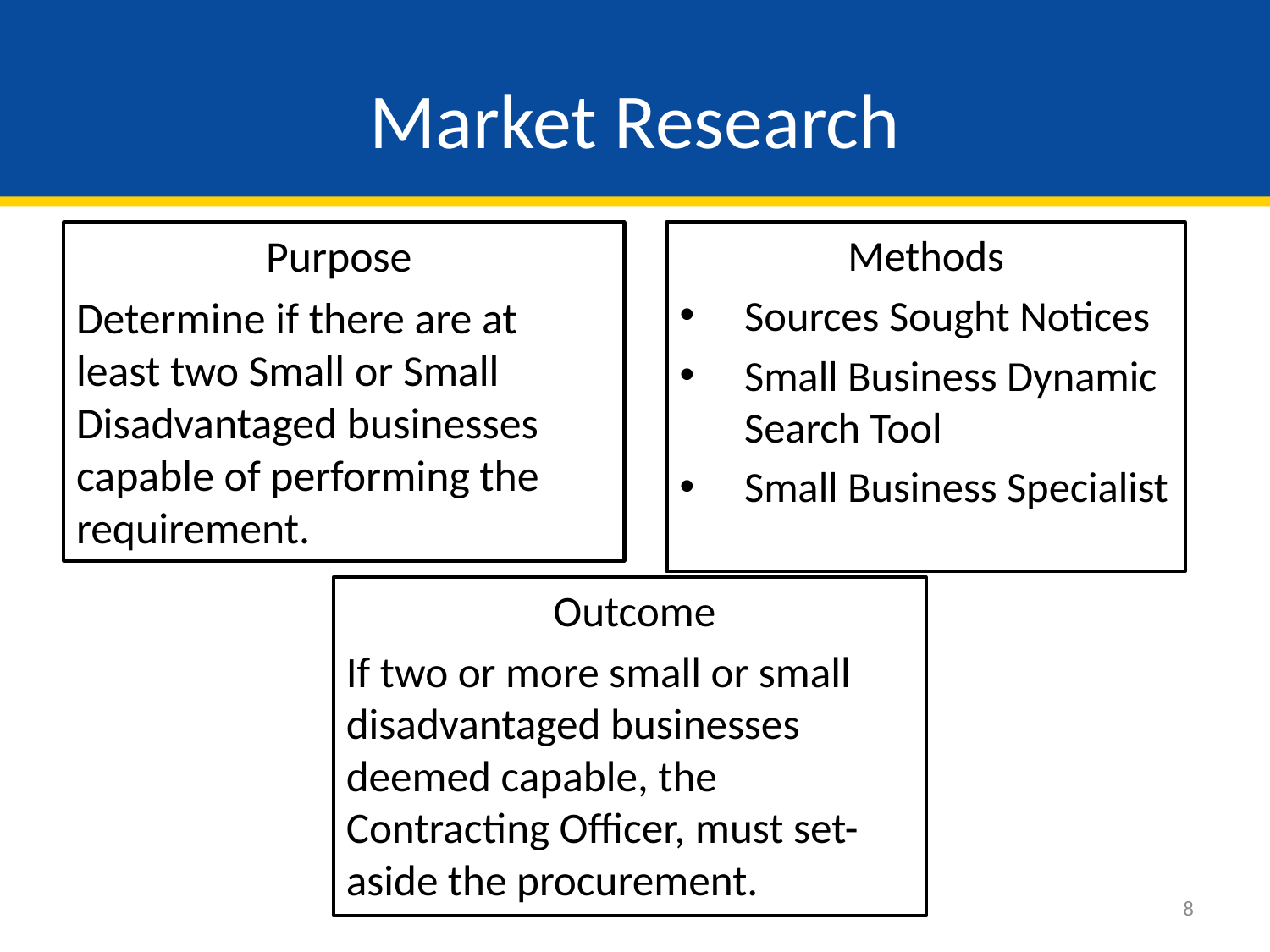

# Market Research
Methods
Sources Sought Notices
Small Business Dynamic Search Tool
Small Business Specialist
Purpose
Determine if there are at least two Small or Small Disadvantaged businesses capable of performing the requirement.
 Outcome
If two or more small or small disadvantaged businesses deemed capable, the Contracting Officer, must set-aside the procurement.
8